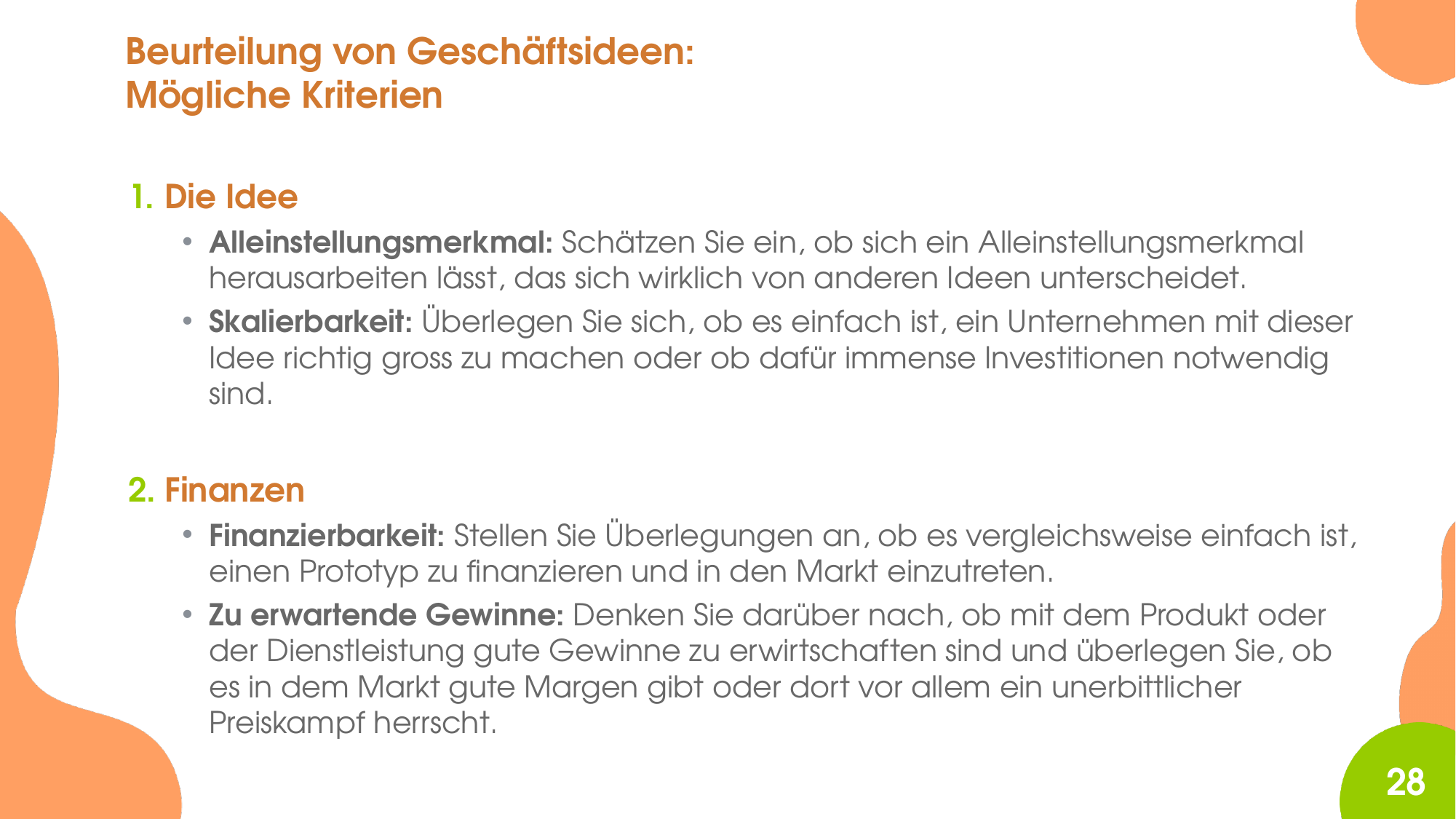

Beurteilung von Geschäftsideen:
Mögliche Kriterien
 Die Idee
Alleinstellungsmerkmal: Schätzen Sie ein, ob sich ein Alleinstellungsmerkmal herausarbeiten lässt, das sich wirklich von anderen Ideen unterscheidet.
Skalierbarkeit: Überlegen Sie sich, ob es einfach ist, ein Unternehmen mit dieser Idee richtig gross zu machen oder ob dafür immense Investitionen notwendig sind.

 Finanzen
Finanzierbarkeit: Stellen Sie Überlegungen an, ob es vergleichsweise einfach ist, einen Prototyp zu finanzieren und in den Markt einzutreten.
Zu erwartende Gewinne: Denken Sie darüber nach, ob mit dem Produkt oder der Dienstleistung gute Gewinne zu erwirtschaften sind und überlegen Sie, ob es in dem Markt gute Margen gibt oder dort vor allem ein unerbittlicher Preiskampf herrscht.

28